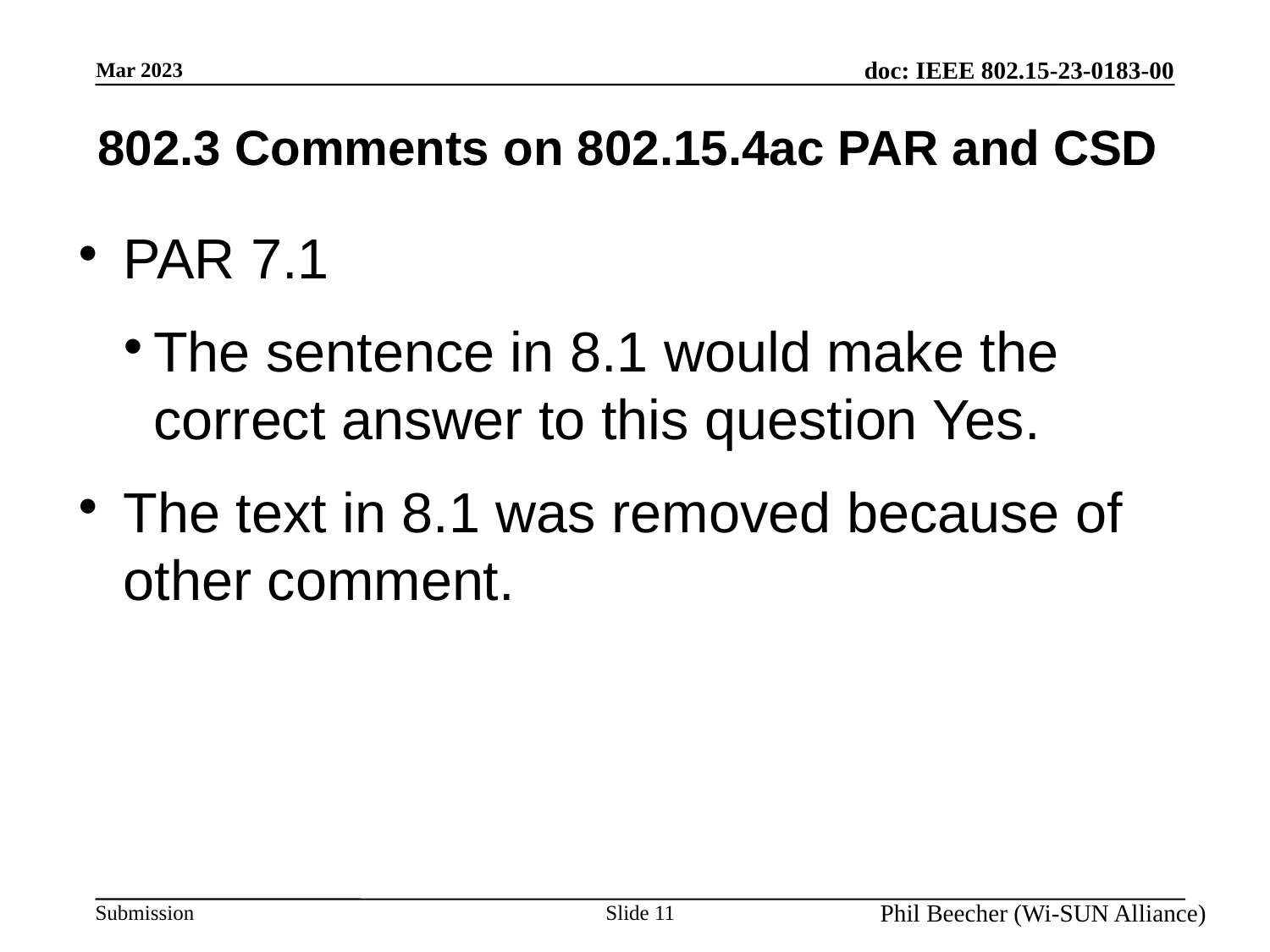

802.3 Comments on 802.15.4ac PAR and CSD
PAR 7.1
The sentence in 8.1 would make the 	correct answer to this question Yes.
The text in 8.1 was removed because of other comment.
Slide 11